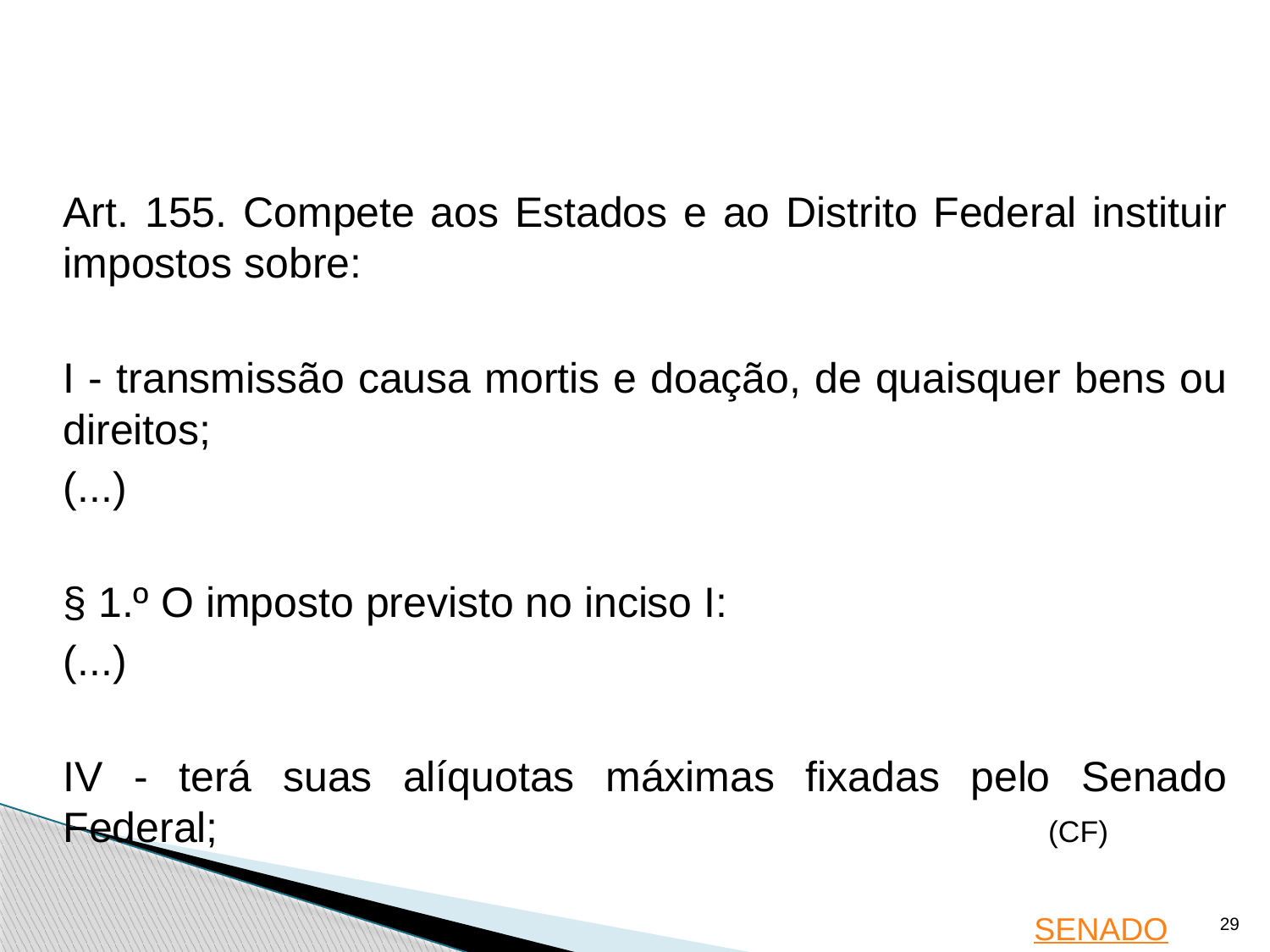

Art. 155. Compete aos Estados e ao Distrito Federal instituir impostos sobre:

	I - transmissão causa mortis e doação, de quaisquer bens ou direitos;
	(...)

	§ 1.º O imposto previsto no inciso I:
	(...)

	IV - terá suas alíquotas máximas fixadas pelo Senado Federal;                                                                      (CF)

29
SENADO